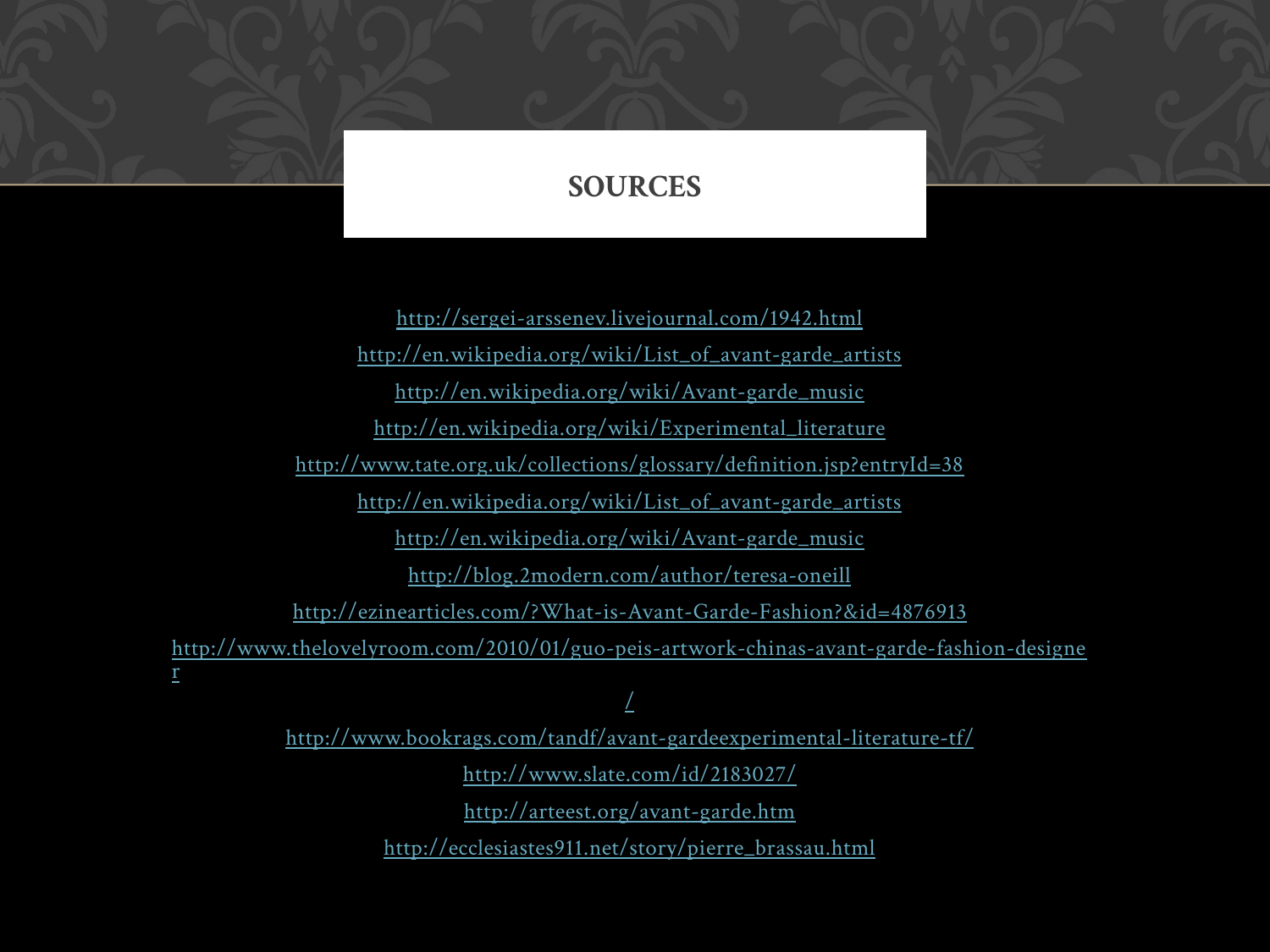

# sources
http://sergei-arssenev.livejournal.com/1942.html
http://en.wikipedia.org/wiki/List_of_avant-garde_artists
http://en.wikipedia.org/wiki/Avant-garde_music
http://en.wikipedia.org/wiki/Experimental_literature
http://www.tate.org.uk/collections/glossary/definition.jsp?entryId=38
http://en.wikipedia.org/wiki/List_of_avant-garde_artists
http://en.wikipedia.org/wiki/Avant-garde_music
http://blog.2modern.com/author/teresa-oneill
http://ezinearticles.com/?What-is-Avant-Garde-Fashion?&id=4876913
http://www.thelovelyroom.com/2010/01/guo-peis-artwork-chinas-avant-garde-fashion-designer/
http://www.bookrags.com/tandf/avant-gardeexperimental-literature-tf/
http://www.slate.com/id/2183027/
http://arteest.org/avant-garde.htm
http://ecclesiastes911.net/story/pierre_brassau.html